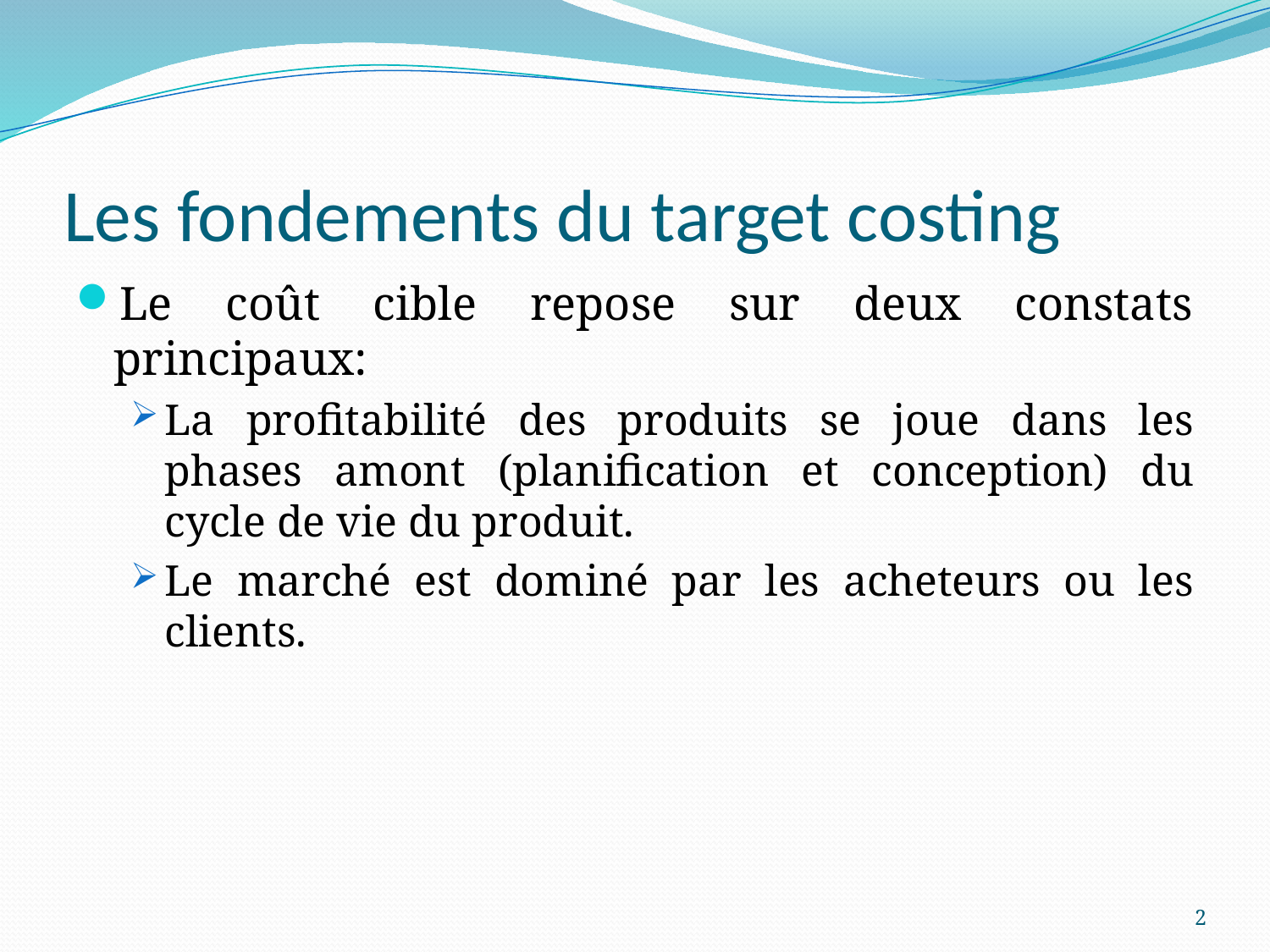

# Les fondements du target costing
Le coût cible repose sur deux constats principaux:
La profitabilité des produits se joue dans les phases amont (planification et conception) du cycle de vie du produit.
Le marché est dominé par les acheteurs ou les clients.

2